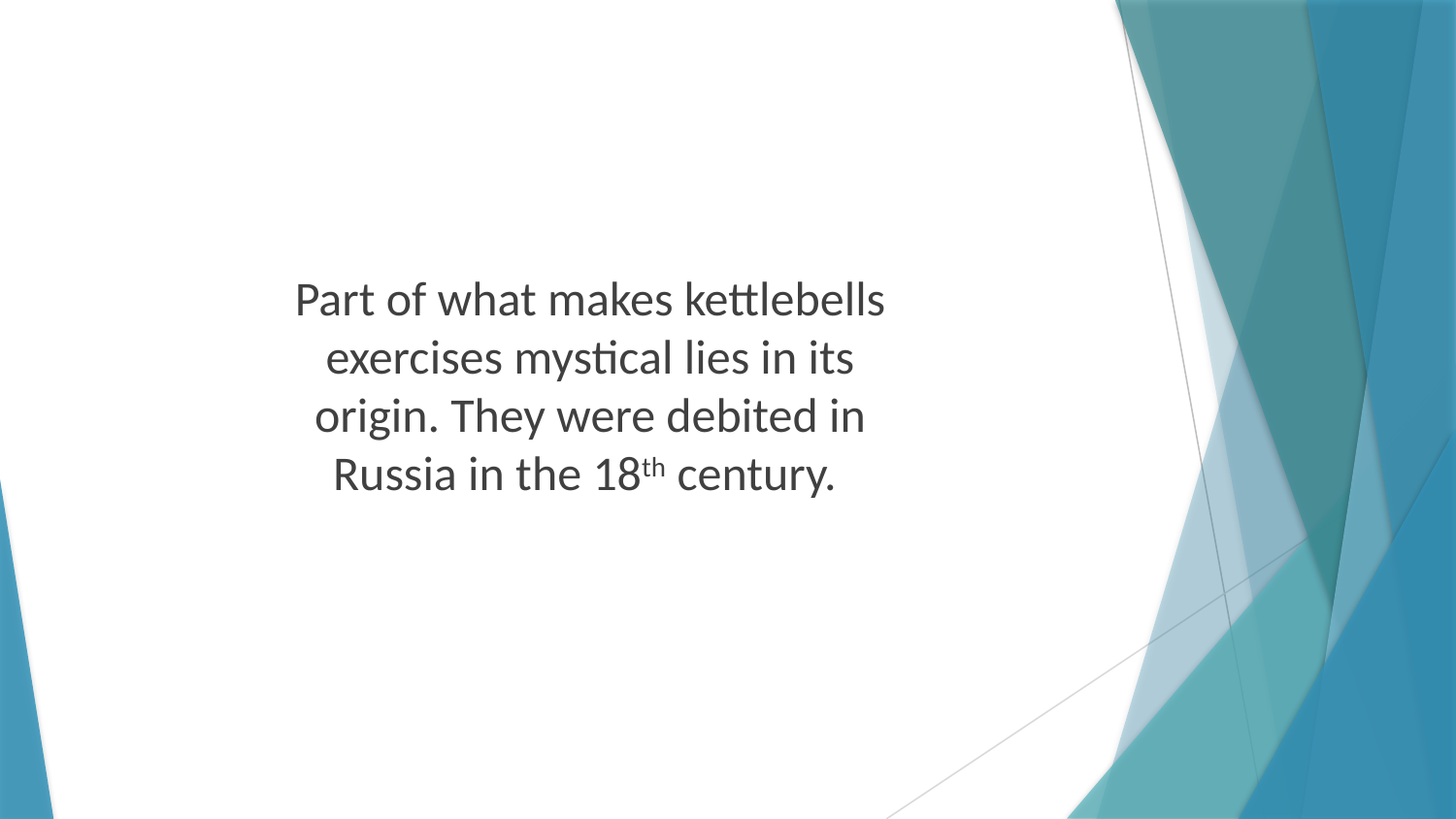

Part of what makes kettlebells exercises mystical lies in its origin. They were debited in Russia in the 18th century.